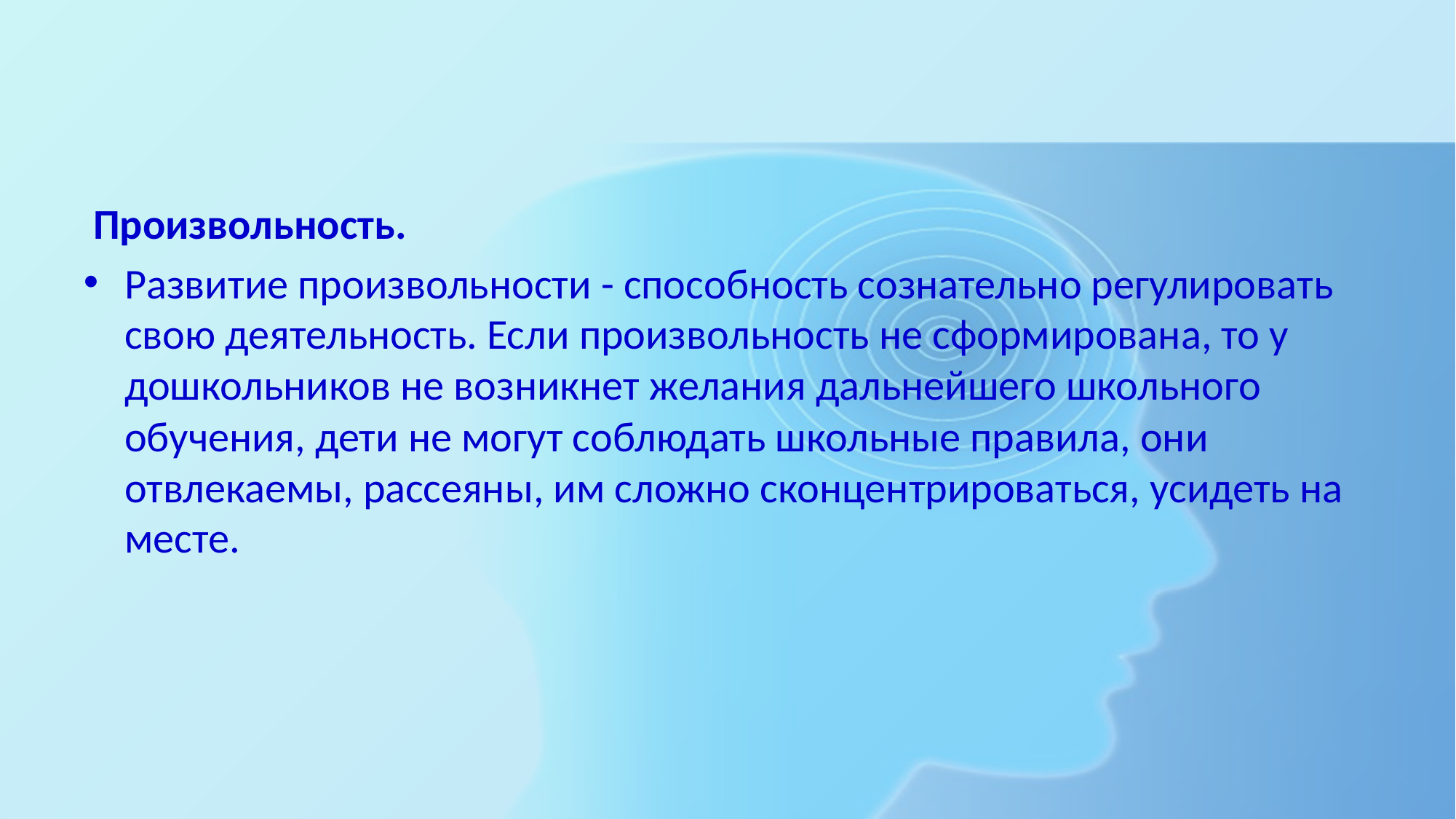

#
 Произвольность.
Развитие произвольности - способность сознательно регулировать свою деятельность. Если произвольность не сформирована, то у дошкольников не возникнет желания дальнейшего школьного обучения, дети не могут соблюдать школьные правила, они отвлекаемы, рассеяны, им сложно сконцентрироваться, усидеть на месте.